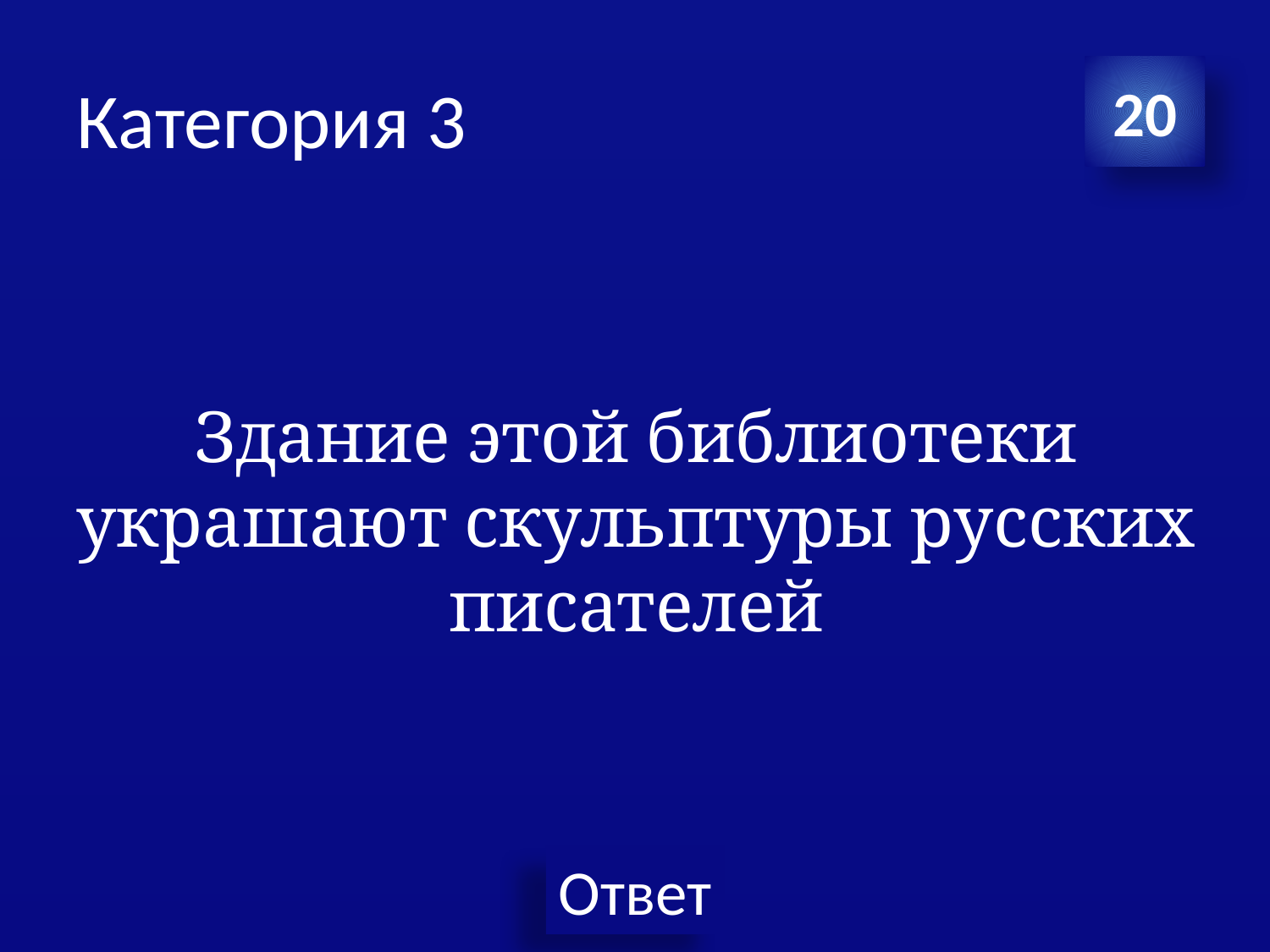

# Категория 3
20
Здание этой библиотеки украшают скульптуры русских писателей